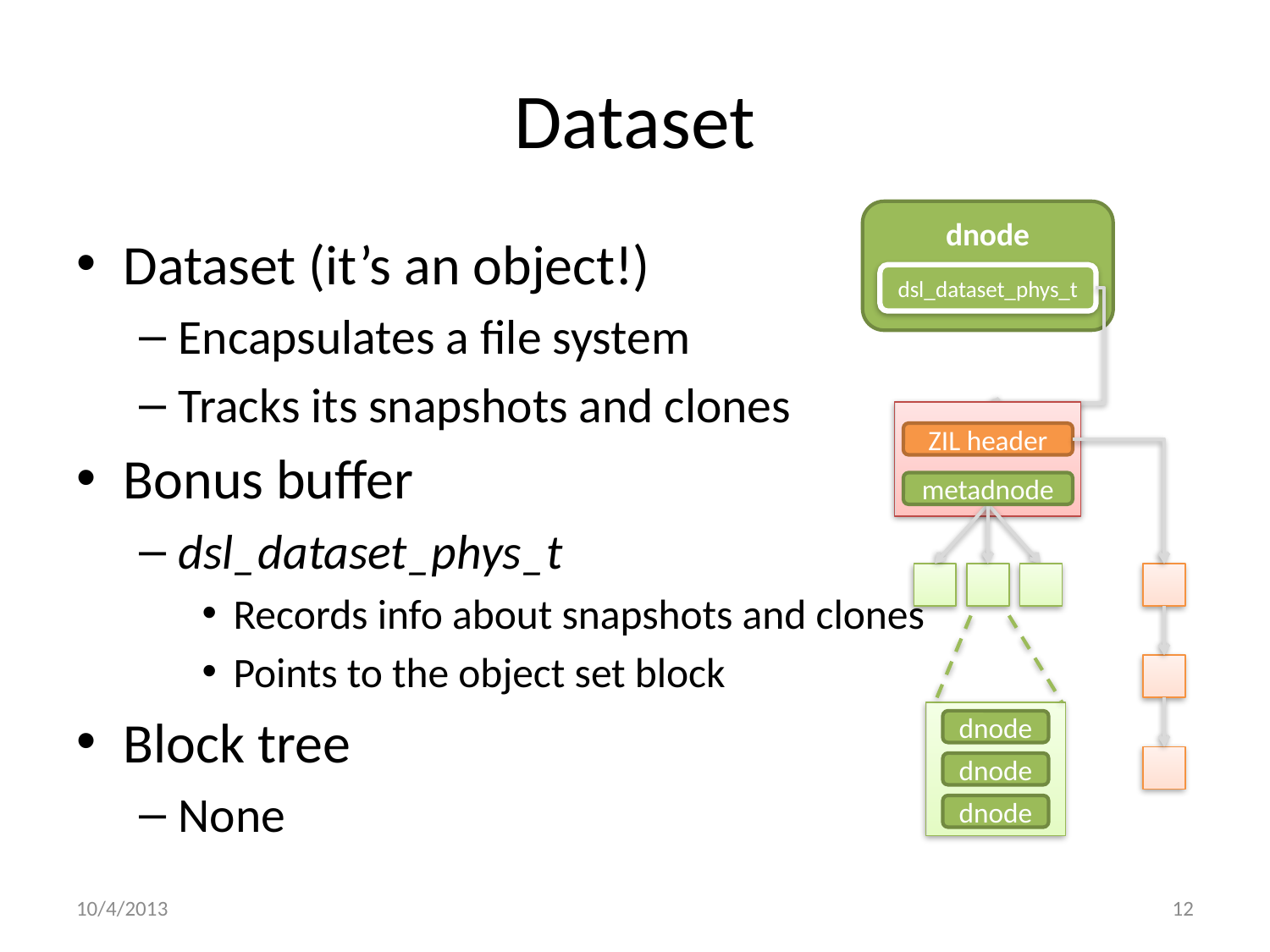

# Dataset
dnode
Dataset (it’s an object!)
Encapsulates a file system
Tracks its snapshots and clones
Bonus buffer
dsl_dataset_phys_t
Records info about snapshots and clones
Points to the object set block
Block tree
None
dsl_dataset_phys_t

ZIL header
metadnode

dnode

dnode
dnode
10/4/2013
12